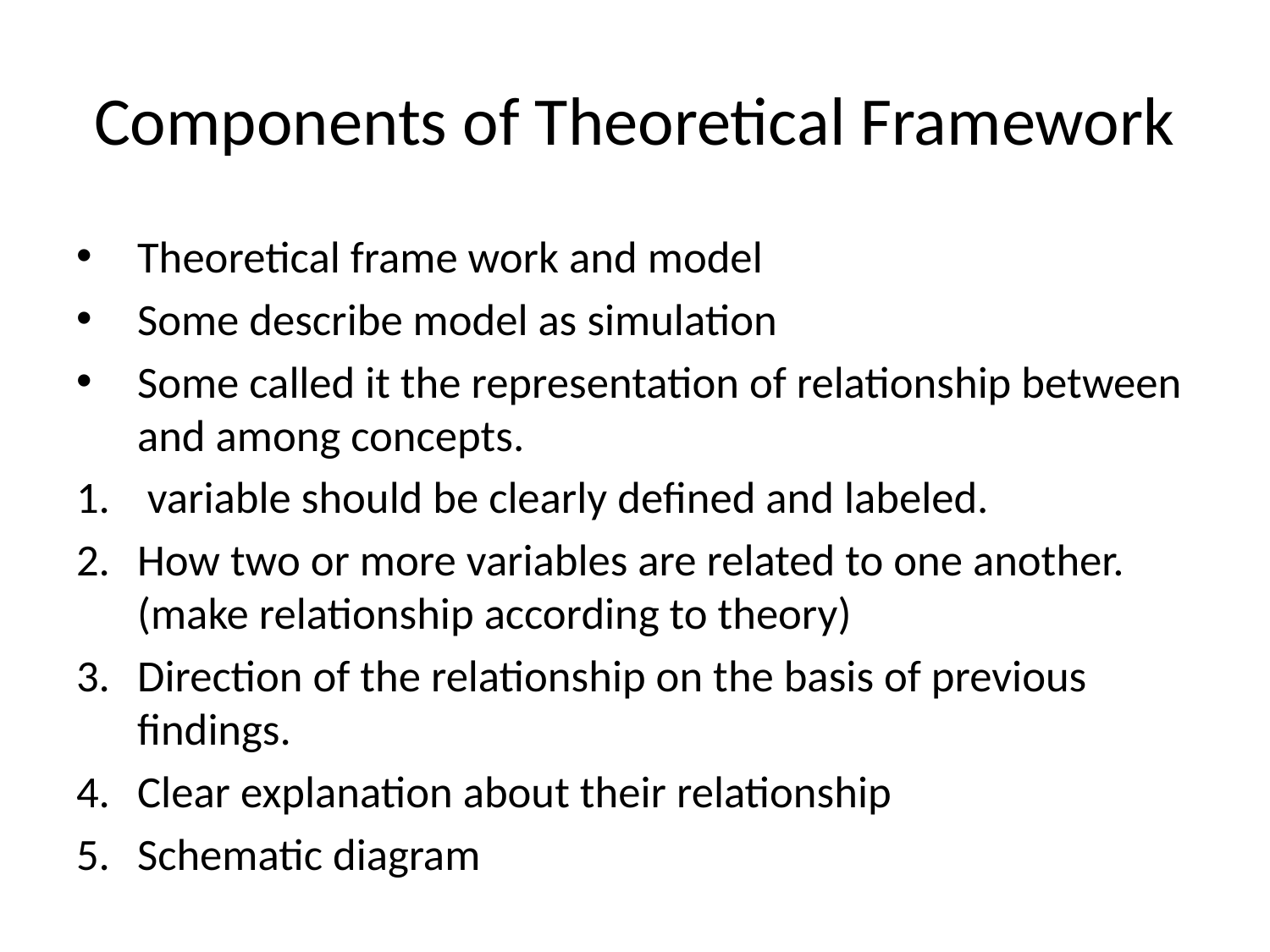

# Components of Theoretical Framework
Theoretical frame work and model
Some describe model as simulation
Some called it the representation of relationship between and among concepts.
 variable should be clearly defined and labeled.
How two or more variables are related to one another.(make relationship according to theory)
Direction of the relationship on the basis of previous findings.
Clear explanation about their relationship
Schematic diagram